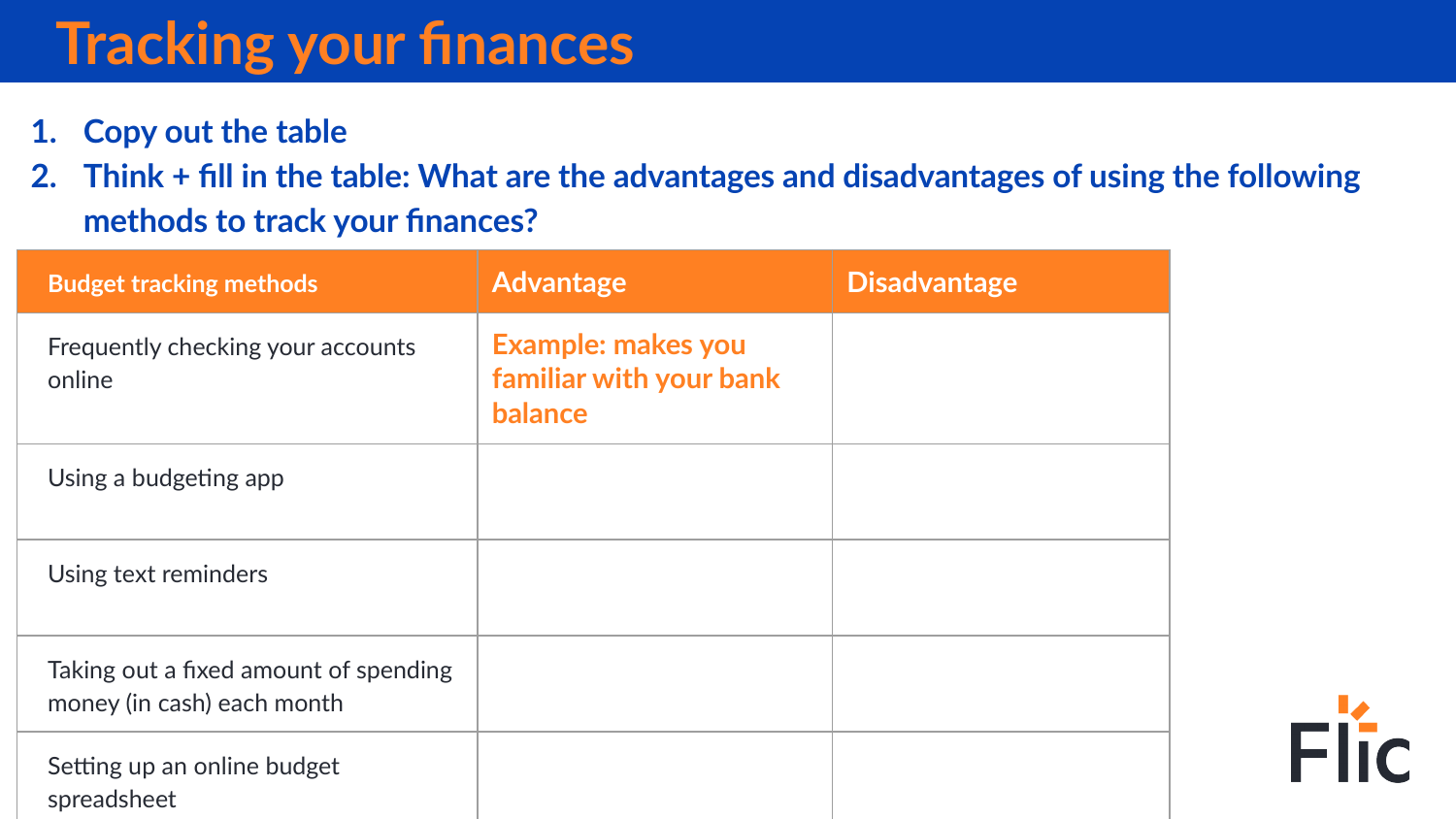

# Tracking your finances
Copy out the table
Think + fill in the table: What are the advantages and disadvantages of using the following methods to track your finances?
| Budget tracking methods | Advantage | Disadvantage |
| --- | --- | --- |
| Frequently checking your accounts online | Example: makes you familiar with your bank balance |  |
| Using a budgeting app |  |  |
| Using text reminders |  |  |
| Taking out a fixed amount of spending money (in cash) each month |  |  |
| Setting up an online budget spreadsheet |  |  |